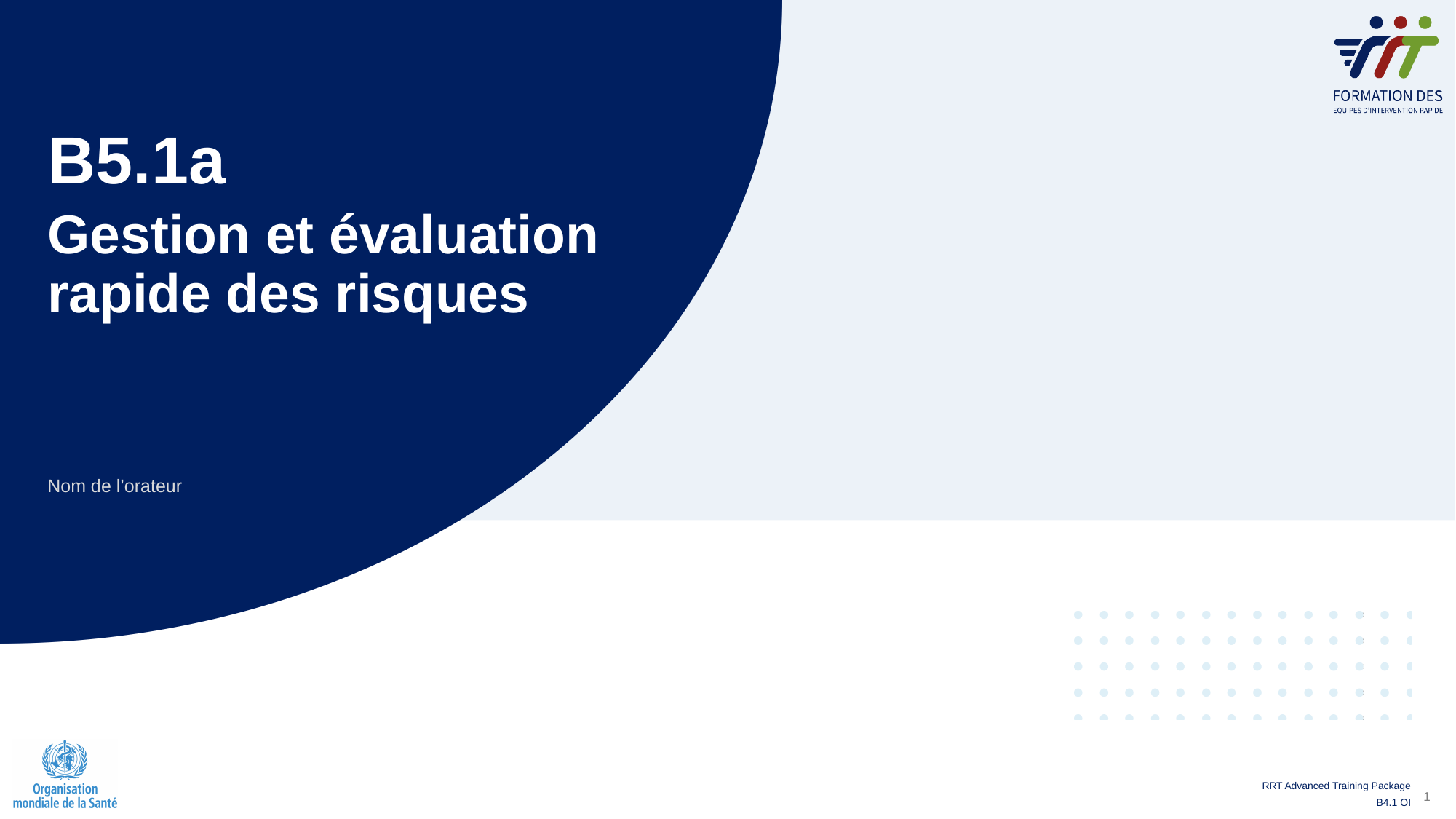

B5.1a
# Gestion et évaluation rapide des risques
Nom de l’orateur